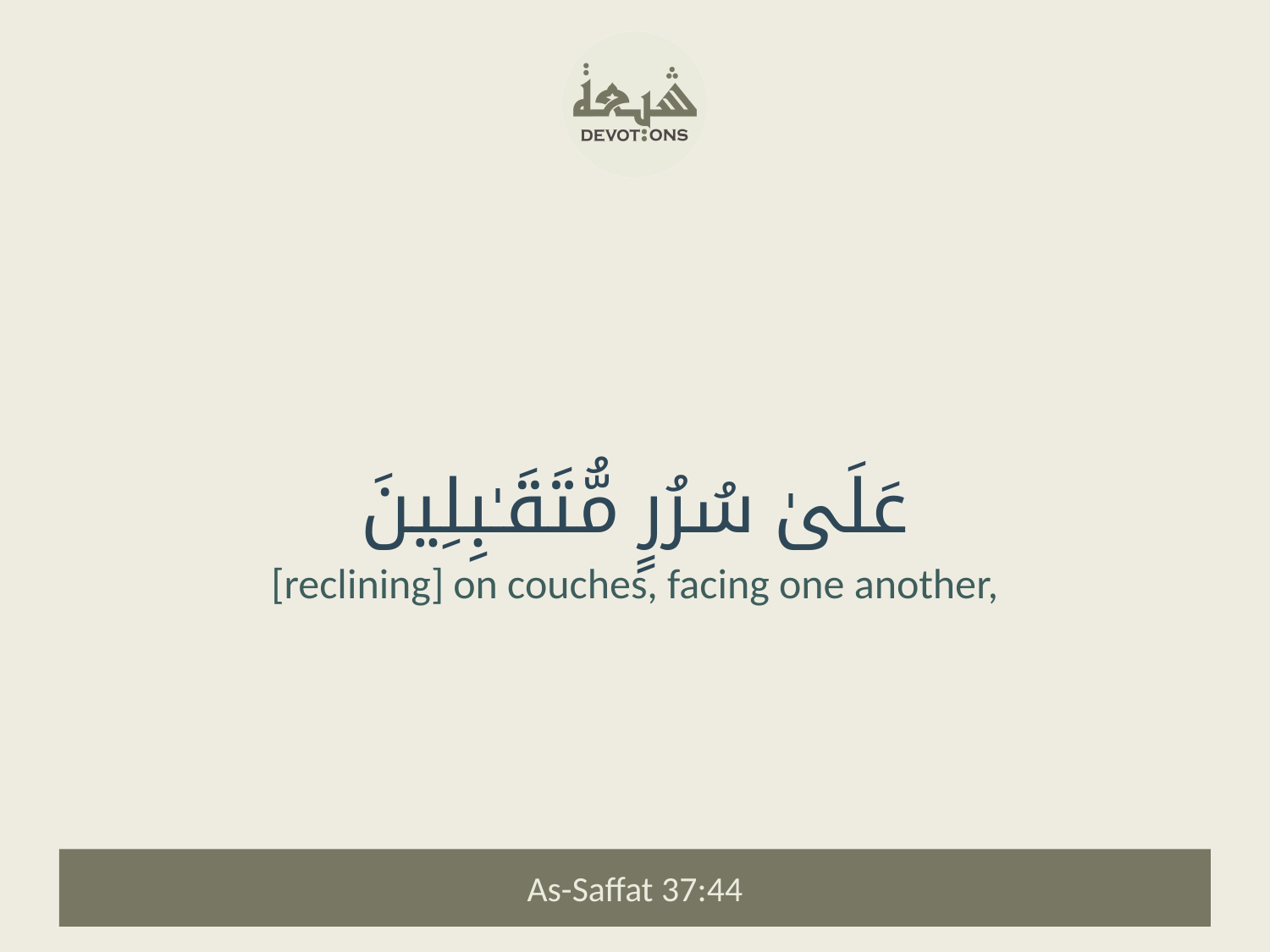

عَلَىٰ سُرُرٍ مُّتَقَـٰبِلِينَ
[reclining] on couches, facing one another,
As-Saffat 37:44